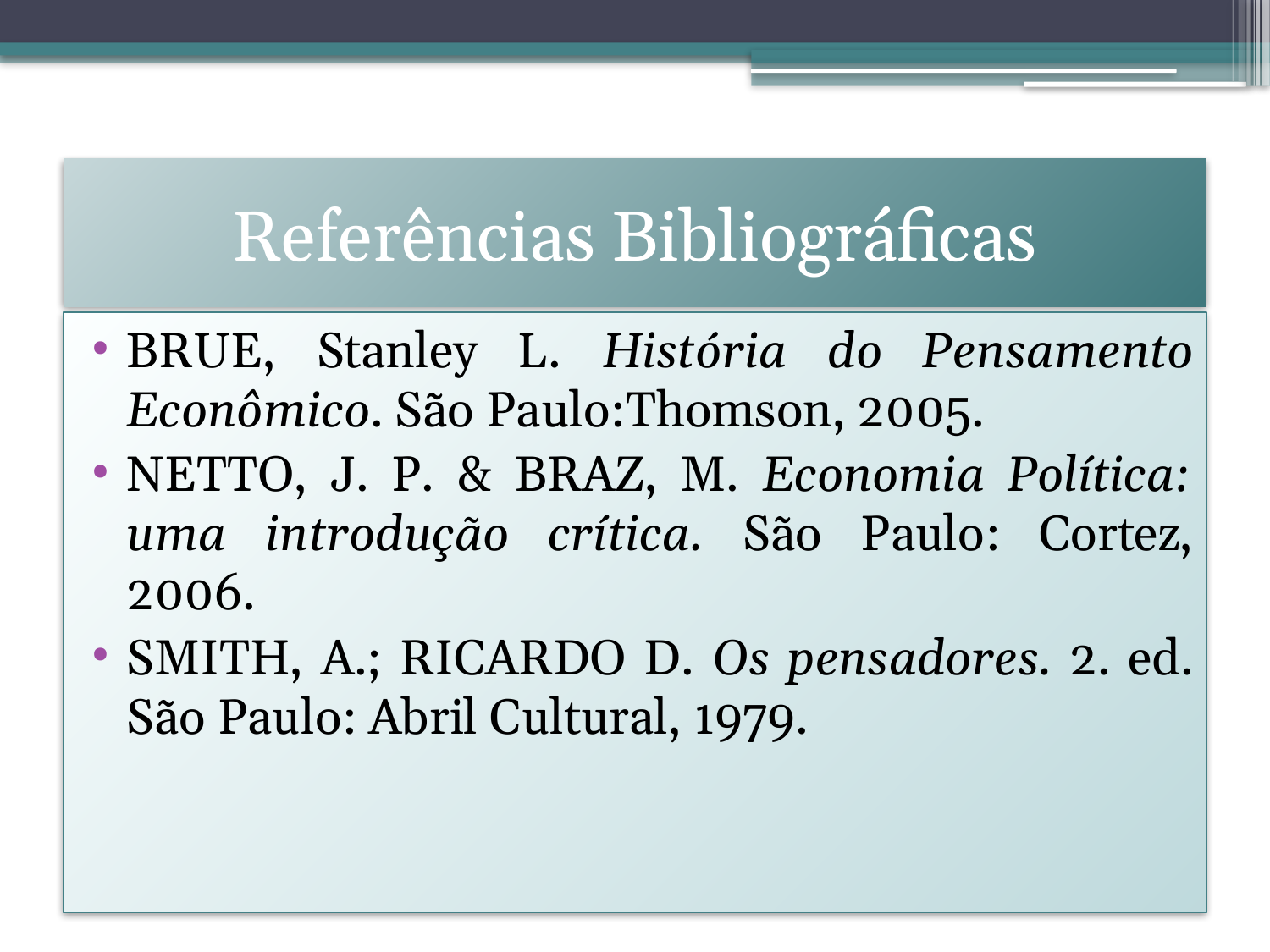

# Referências Bibliográficas
BRUE, Stanley L. História do Pensamento Econômico. São Paulo:Thomson, 2005.
NETTO, J. P. & BRAZ, M. Economia Política: uma introdução crítica. São Paulo: Cortez, 2006.
SMITH, A.; RICARDO D. Os pensadores. 2. ed. São Paulo: Abril Cultural, 1979.